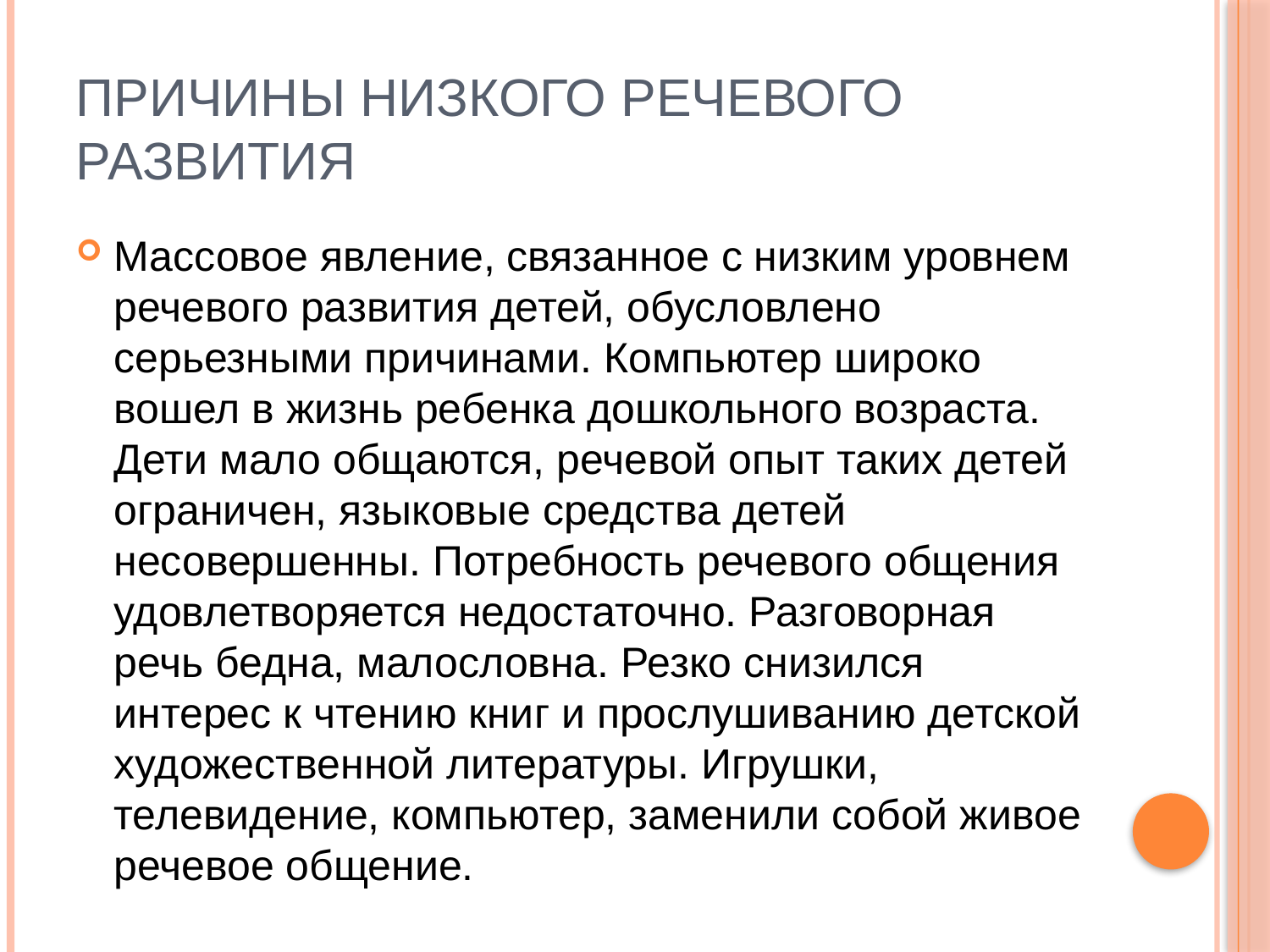

# Причины низкого речевого развития
Массовое явление, связанное с низким уровнем речевого развития детей, обусловлено серьезными причинами. Компьютер широко вошел в жизнь ребенка дошкольного возраста. Дети мало общаются, речевой опыт таких детей ограничен, языковые средства детей несовершенны. Потребность речевого общения удовлетворяется недостаточно. Разговорная речь бедна, малословна. Резко снизился интерес к чтению книг и прослушиванию детской художественной литературы. Игрушки, телевидение, компьютер, заменили собой живое речевое общение.